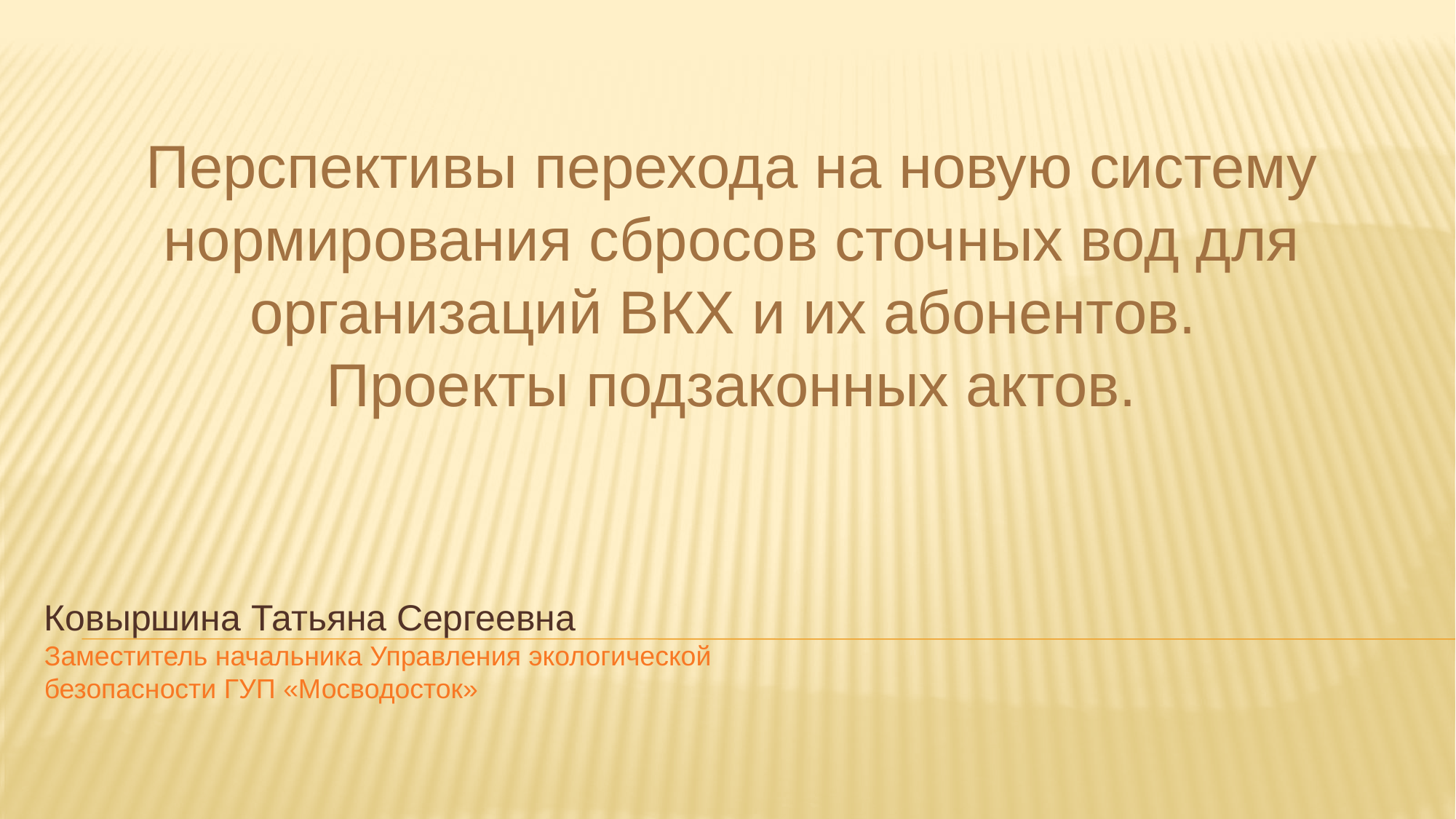

Перспективы перехода на новую систему нормирования сбросов сточных вод для организаций ВКХ и их абонентов.
Проекты подзаконных актов.
Ковыршина Татьяна Сергеевна
Заместитель начальника Управления экологической
безопасности ГУП «Мосводосток»